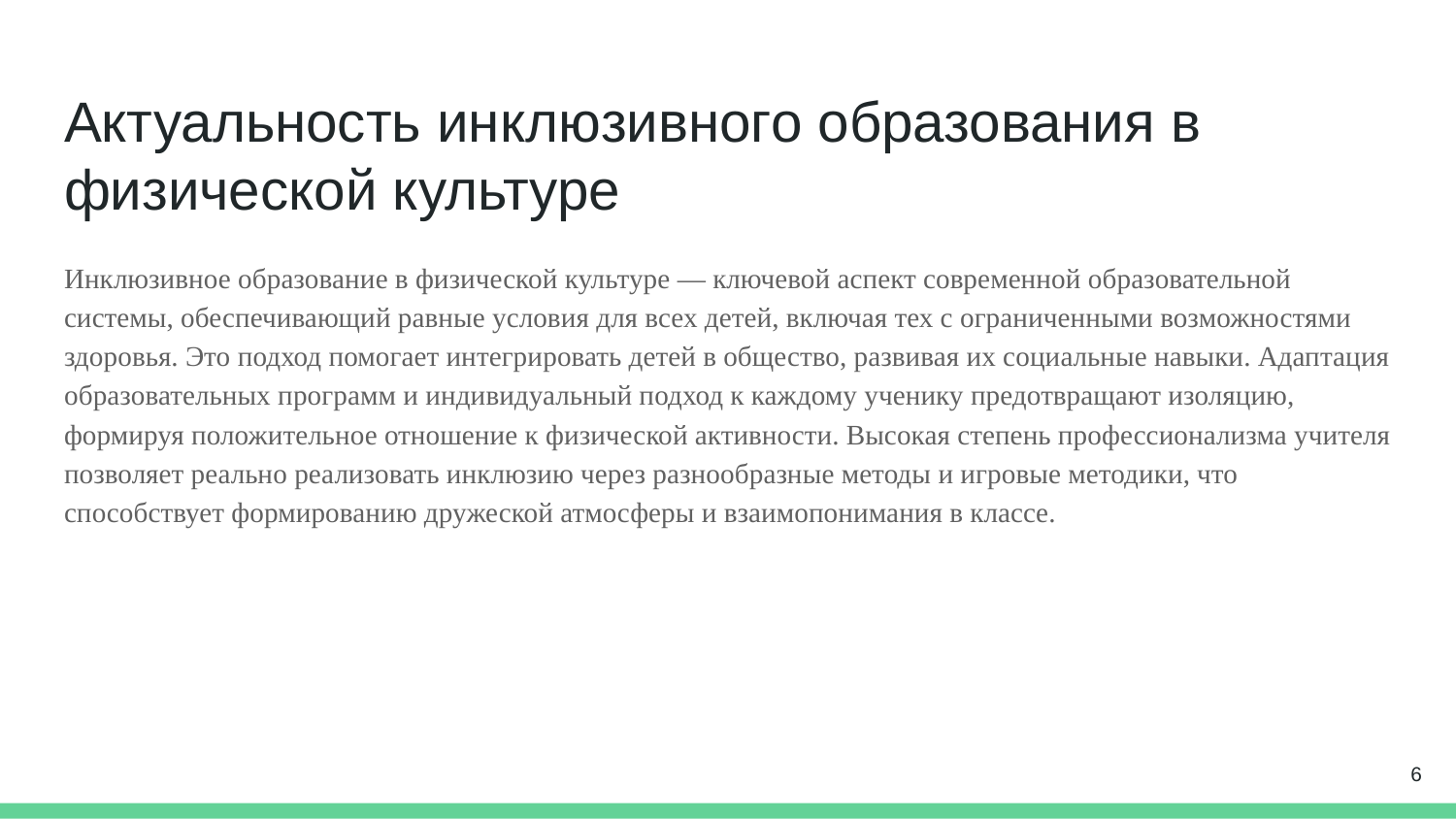

# Актуальность инклюзивного образования в физической культуре
Инклюзивное образование в физической культуре — ключевой аспект современной образовательной системы, обеспечивающий равные условия для всех детей, включая тех с ограниченными возможностями здоровья. Это подход помогает интегрировать детей в общество, развивая их социальные навыки. Адаптация образовательных программ и индивидуальный подход к каждому ученику предотвращают изоляцию, формируя положительное отношение к физической активности. Высокая степень профессионализма учителя позволяет реально реализовать инклюзию через разнообразные методы и игровые методики, что способствует формированию дружеской атмосферы и взаимопонимания в классе.
6